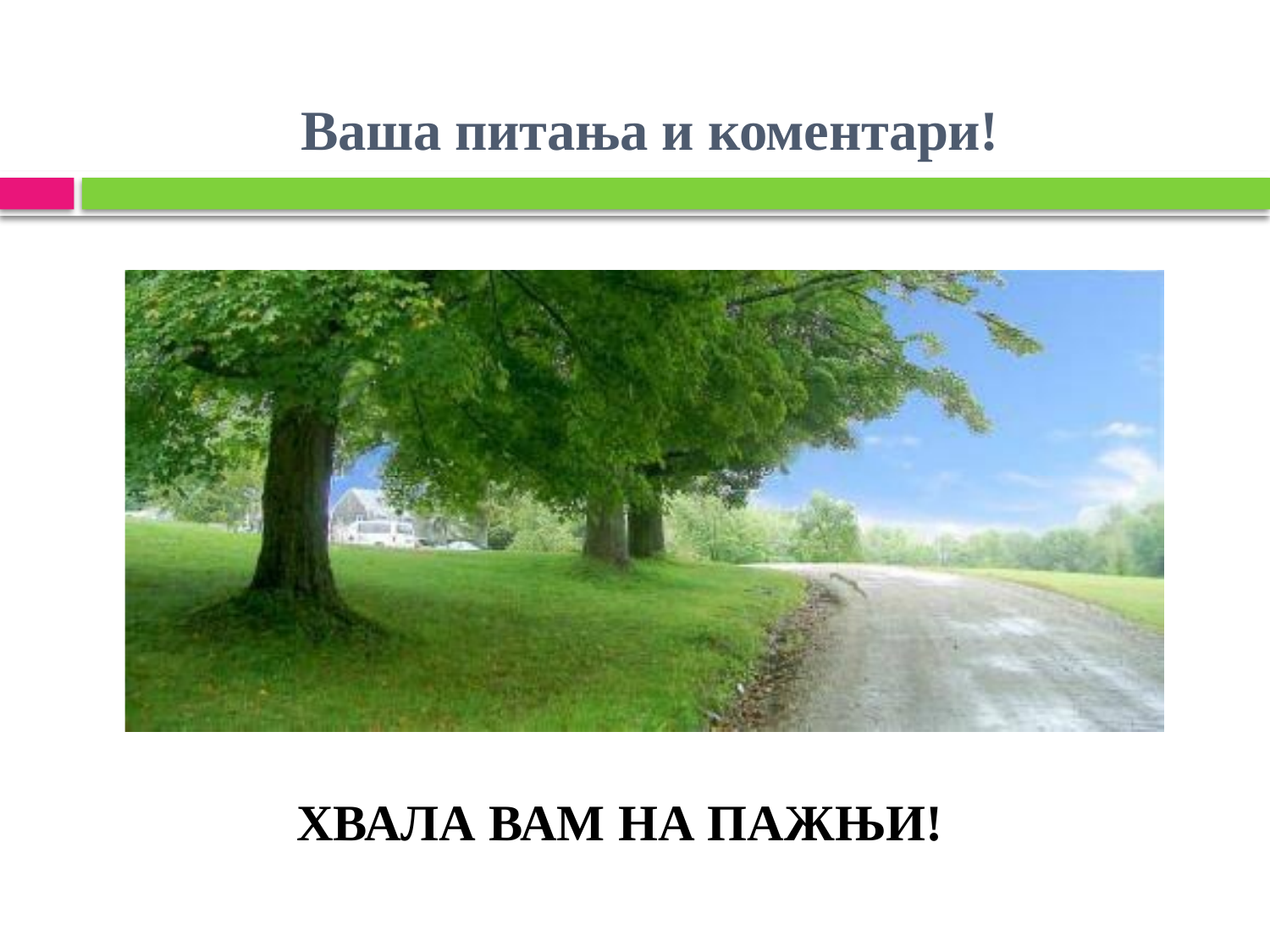

# Ваша питања и коментари!

ХВАЛА ВАМ НА ПАЖЊИ!